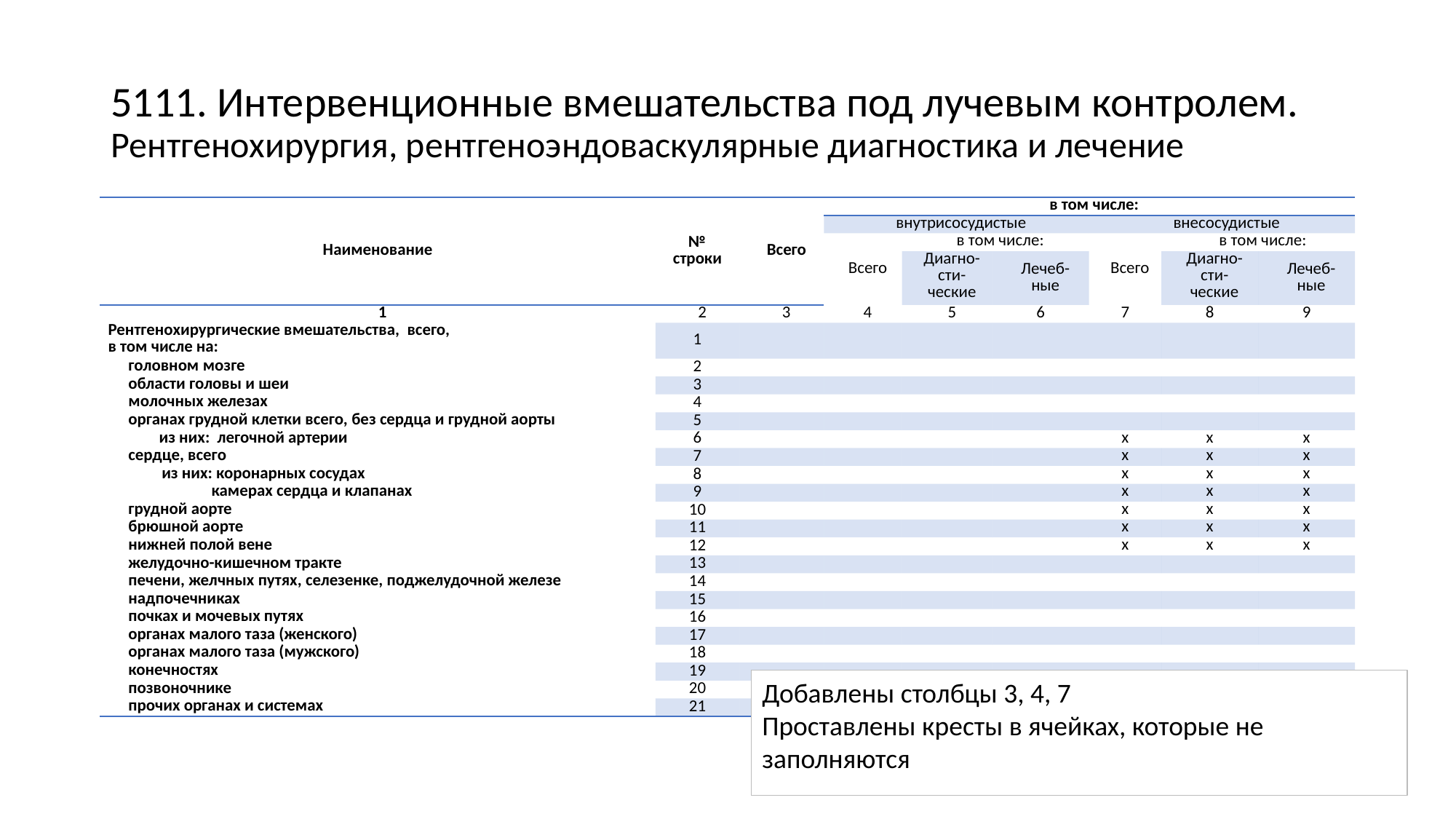

# 5111. Интервенционные вмешательства под лучевым контролем. Рентгенохирургия, рентгеноэндоваскулярные диагностика и лечение
| Наименование | № строки | Всего | в том числе: |  |  |  |  |  |
| --- | --- | --- | --- | --- | --- | --- | --- | --- |
|  |  |  | внутрисосудистые |  |  | внесосудистые |  |  |
|  |  |  | Всего | в том числе: |  | Всего | в том числе: |  |
|  |  |  |  | Диагно-сти-ческие | Лечеб-ные |  | Диагно-сти-ческие | Лечеб-ные |
| 1 | 2 | 3 | 4 | 5 | 6 | 7 | 8 | 9 |
| Рентгенохирургические вмешательства, всего, в том числе на: | 1 |  |  |  |  |  |  |  |
| головном мозге | 2 |  |  |  |  |  |  |  |
| области головы и шеи | 3 |  |  |  |  |  |  |  |
| молочных железах | 4 |  |  |  |  |  |  |  |
| органах грудной клетки всего, без сердца и грудной аорты | 5 |  |  |  |  |  |  |  |
| из них: легочной артерии | 6 |  |  |  |  | х | х | х |
| сердце, всего | 7 |  |  |  |  | х | х | х |
| из них: коронарных сосудах | 8 |  |  |  |  | х | х | х |
| камерах сердца и клапанах | 9 |  |  |  |  | х | х | х |
| грудной аорте | 10 |  |  |  |  | х | х | х |
| брюшной аорте | 11 |  |  |  |  | х | х | х |
| нижней полой вене | 12 |  |  |  |  | х | х | х |
| желудочно-кишечном тракте | 13 |  |  |  |  |  |  |  |
| печени, желчных путях, селезенке, поджелудочной железе | 14 |  |  |  |  |  |  |  |
| надпочечниках | 15 |  |  |  |  |  |  |  |
| почках и мочевых путях | 16 |  |  |  |  |  |  |  |
| органах малого таза (женского) | 17 |  |  |  |  |  |  |  |
| органах малого таза (мужского) | 18 |  |  |  |  |  |  |  |
| конечностях | 19 |  |  |  |  |  |  |  |
| позвоночнике | 20 |  |  |  |  |  |  |  |
| прочих органах и системах | 21 |  |  |  |  |  |  |  |
Добавлены столбцы 3, 4, 7
Проставлены кресты в ячейках, которые не заполняются